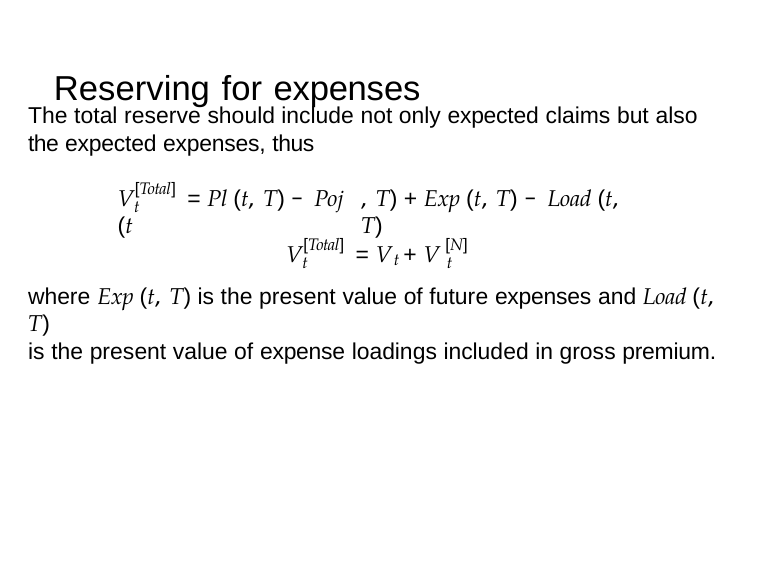

# Reserving for expenses
The total reserve should include not only expected claims but also the expected expenses, thus
[Total]
V	= Pl (t, T) − Poj (t
, T) + Exp (t, T) − Load (t, T)
t
[Total]
[N]
V	= V + V
t
t	t
where Exp (t, T) is the present value of future expenses and Load (t, T)
is the present value of expense loadings included in gross premium.